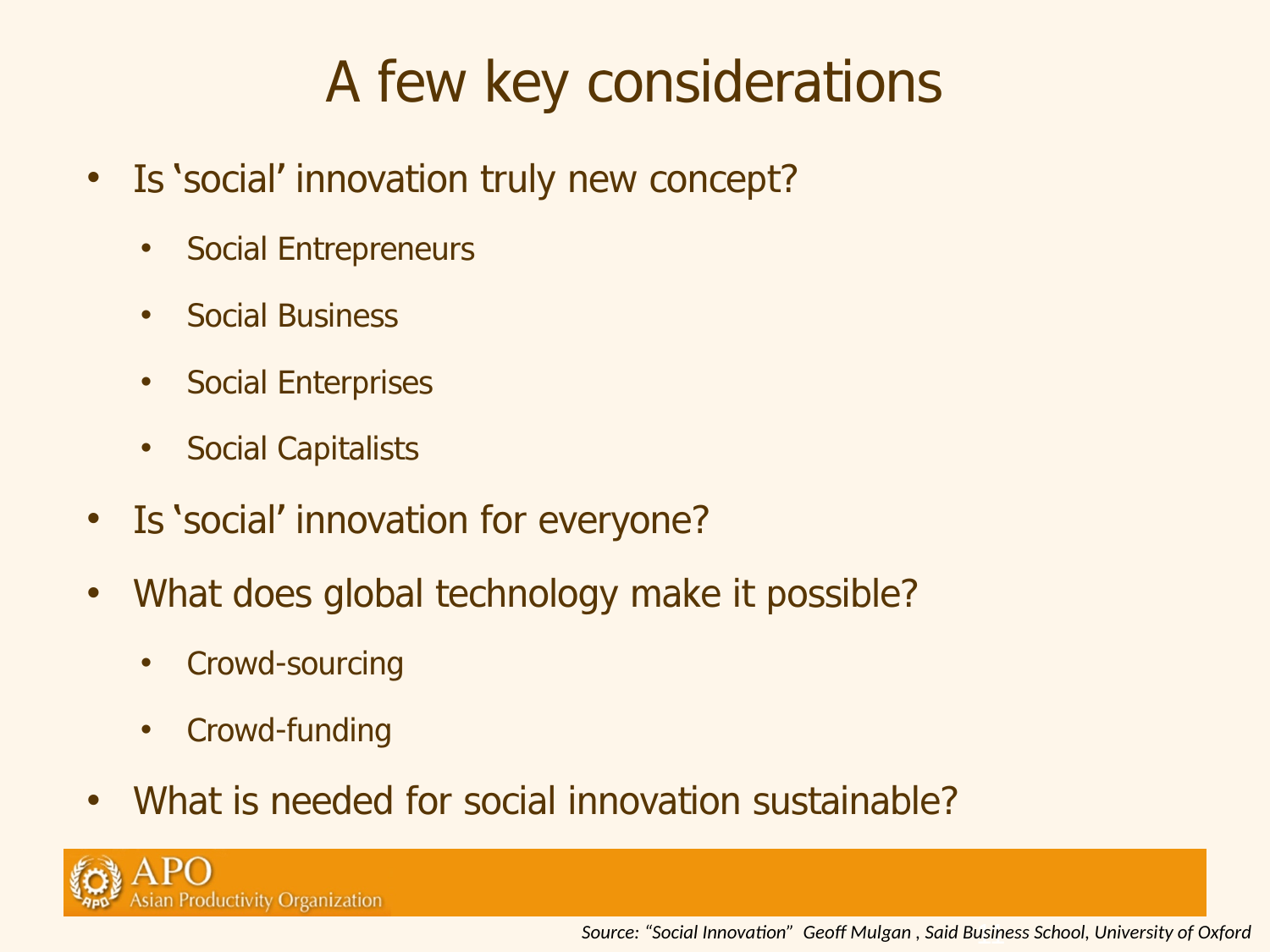

# A few key considerations
Is ‘social’ innovation truly new concept?
Social Entrepreneurs
Social Business
Social Enterprises
Social Capitalists
Is ‘social’ innovation for everyone?
What does global technology make it possible?
Crowd-sourcing
Crowd-funding
What is needed for social innovation sustainable?
11
Source: “Social Innovation”  Geoff Mulgan , Said Business School, University of Oxford